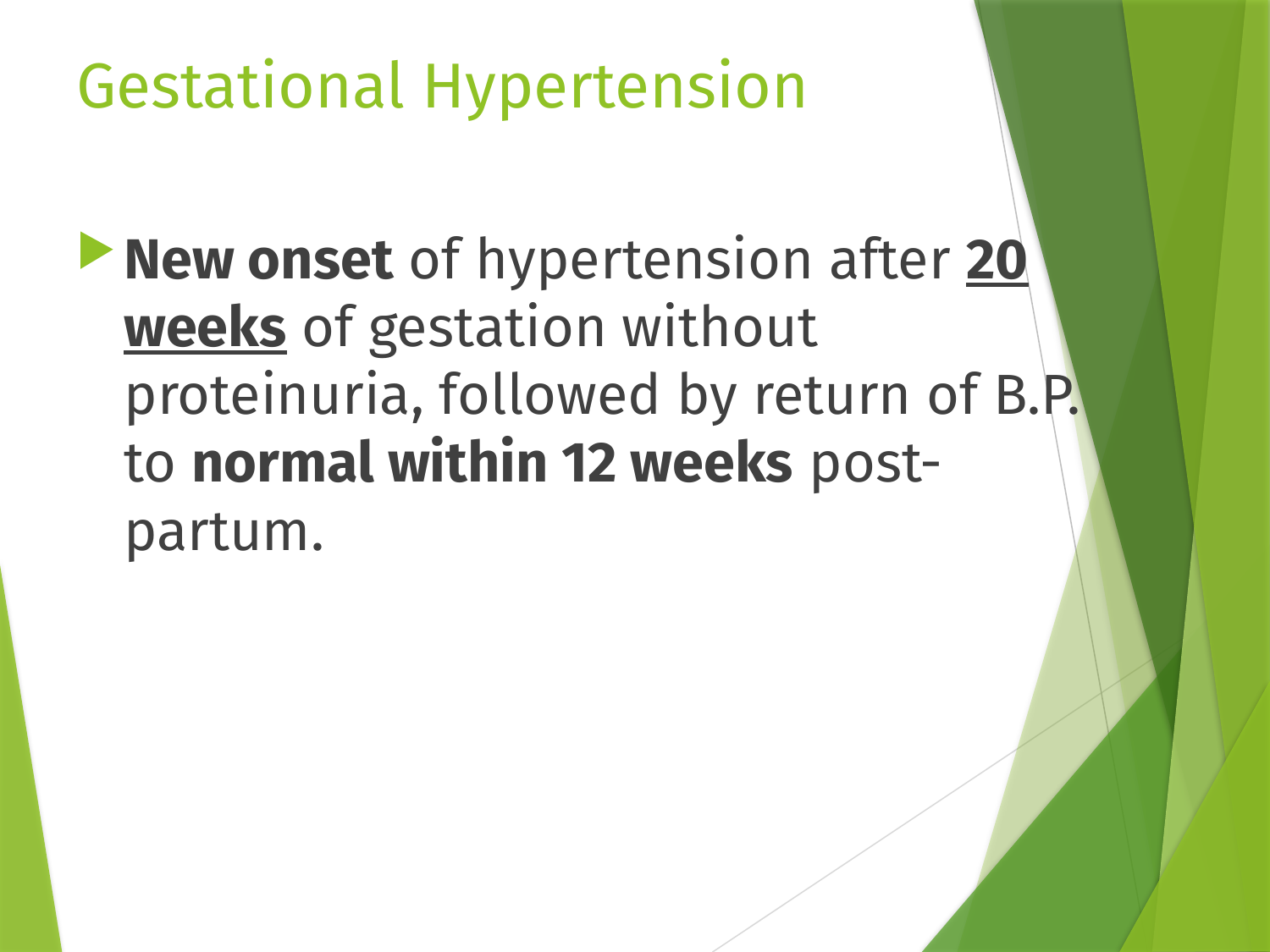

# Gestational Hypertension
New onset of hypertension after 20 weeks of gestation without proteinuria, followed by return of B.P. to normal within 12 weeks post-partum.